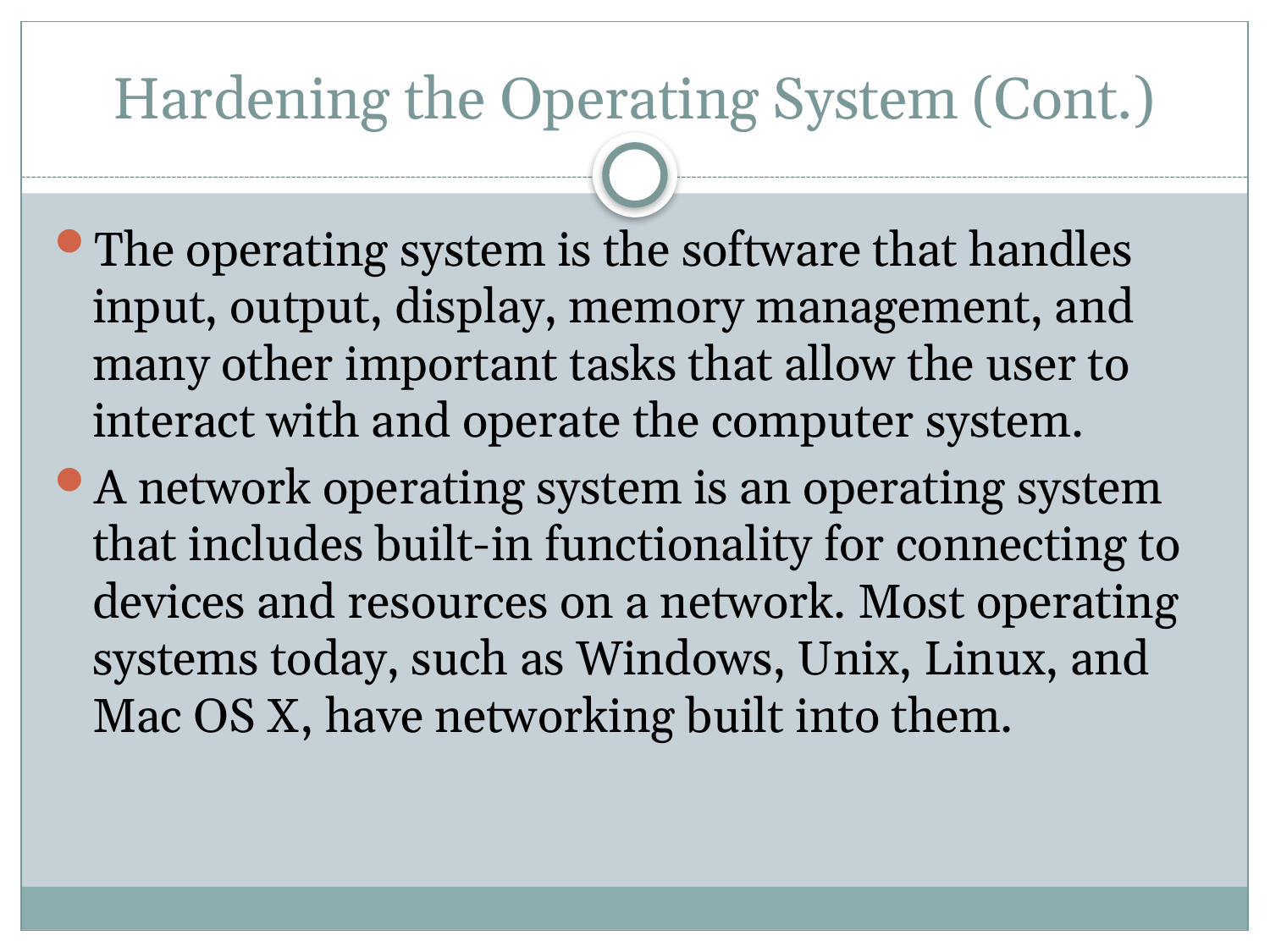

# Hardening the Operating System (Cont.)
The operating system is the software that handles input, output, display, memory management, and many other important tasks that allow the user to interact with and operate the computer system.
A network operating system is an operating system that includes built-in functionality for connecting to devices and resources on a network. Most operating systems today, such as Windows, Unix, Linux, and Mac OS X, have networking built into them.